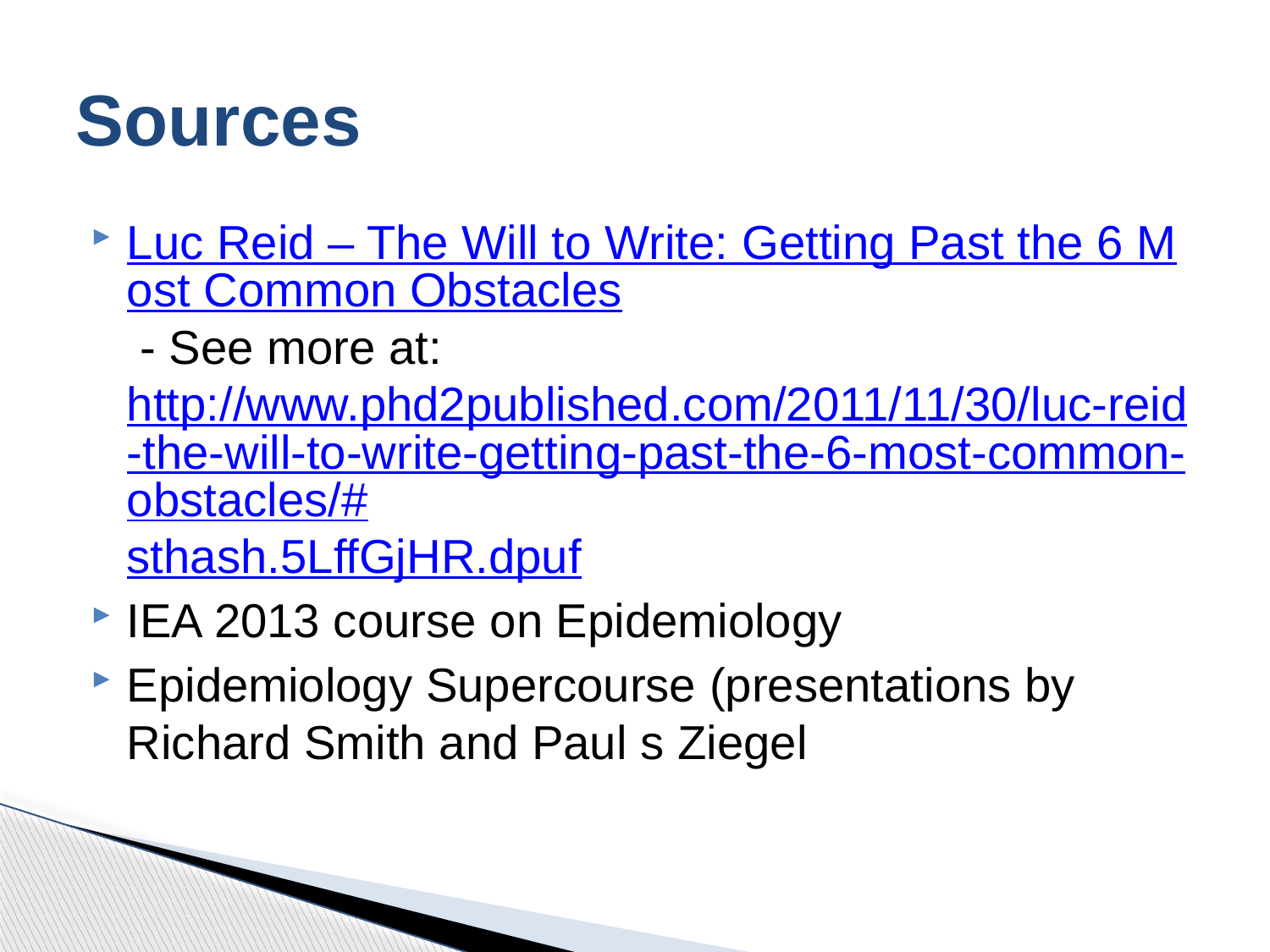

# Sources
Luc Reid – The Will to Write: Getting Past the 6 Most Common Obstacles - See more at: http://www.phd2published.com/2011/11/30/luc-reid-the-will-to-write-getting-past-the-6-most-common-obstacles/#sthash.5LffGjHR.dpuf
IEA 2013 course on Epidemiology
Epidemiology Supercourse (presentations by Richard Smith and Paul s Ziegel